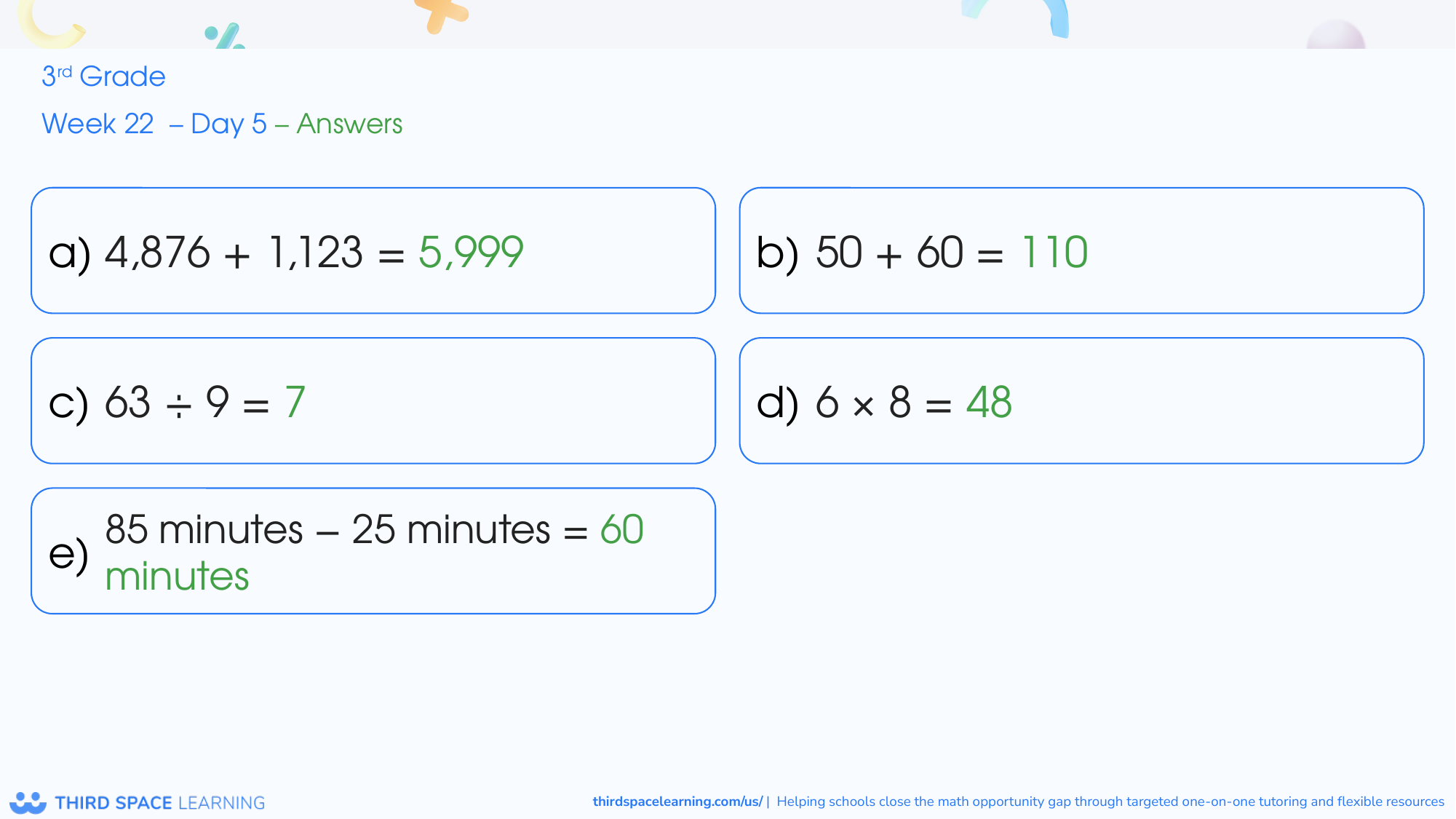

3rd Grade
Week 22  – Day 5 – Answers
4,876 + 1,123 = 5,999
50 + 60 = 110
63 ÷ 9 = 7
6 × 8 = 48
85 minutes − 25 minutes = 60 minutes